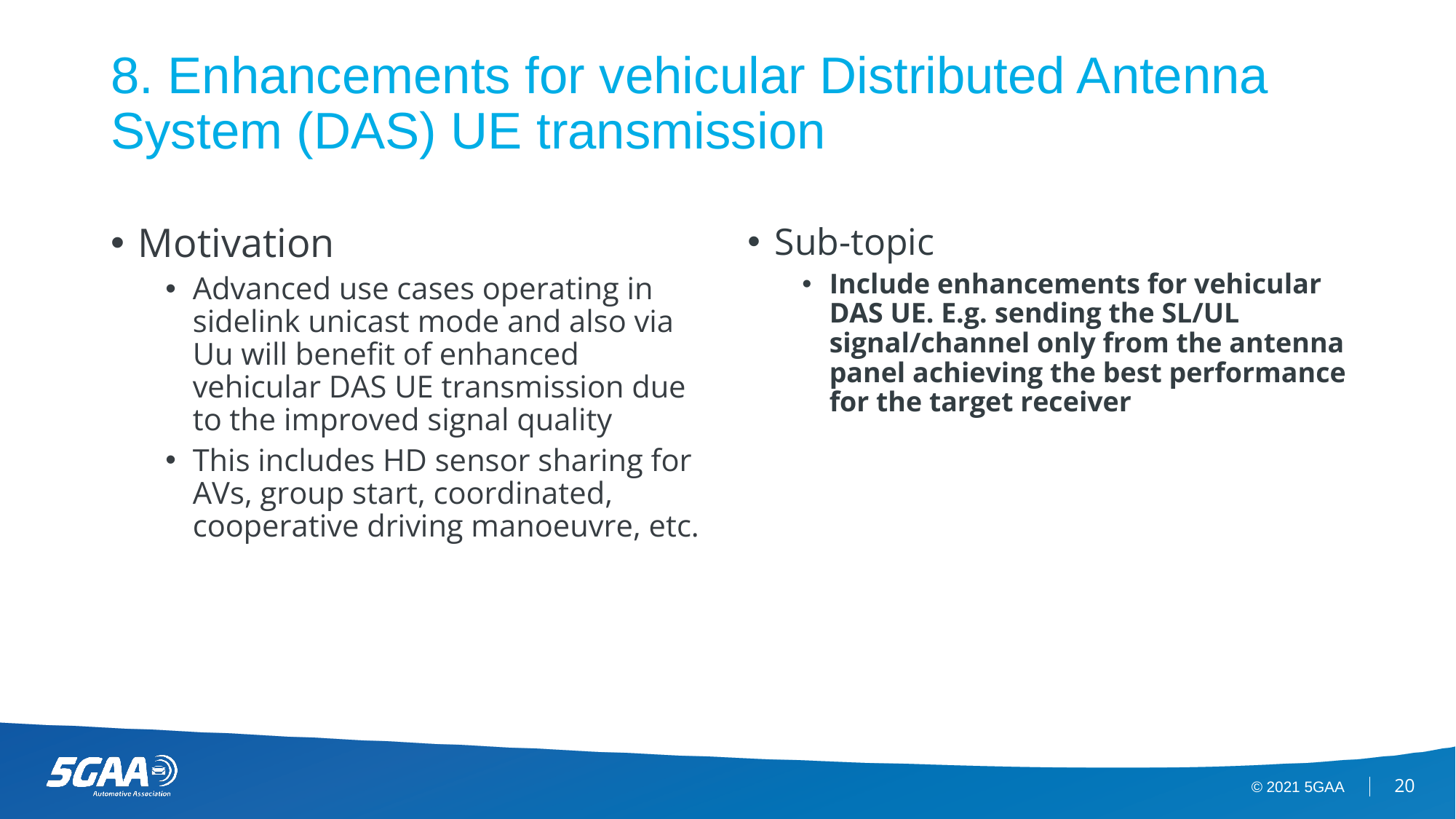

# 8. Enhancements for vehicular Distributed Antenna System (DAS) UE transmission
Motivation
Advanced use cases operating in sidelink unicast mode and also via Uu will benefit of enhanced vehicular DAS UE transmission due to the improved signal quality
This includes HD sensor sharing for AVs, group start, coordinated, cooperative driving manoeuvre, etc.
Sub-topic
Include enhancements for vehicular DAS UE. E.g. sending the SL/UL signal/channel only from the antenna panel achieving the best performance for the target receiver